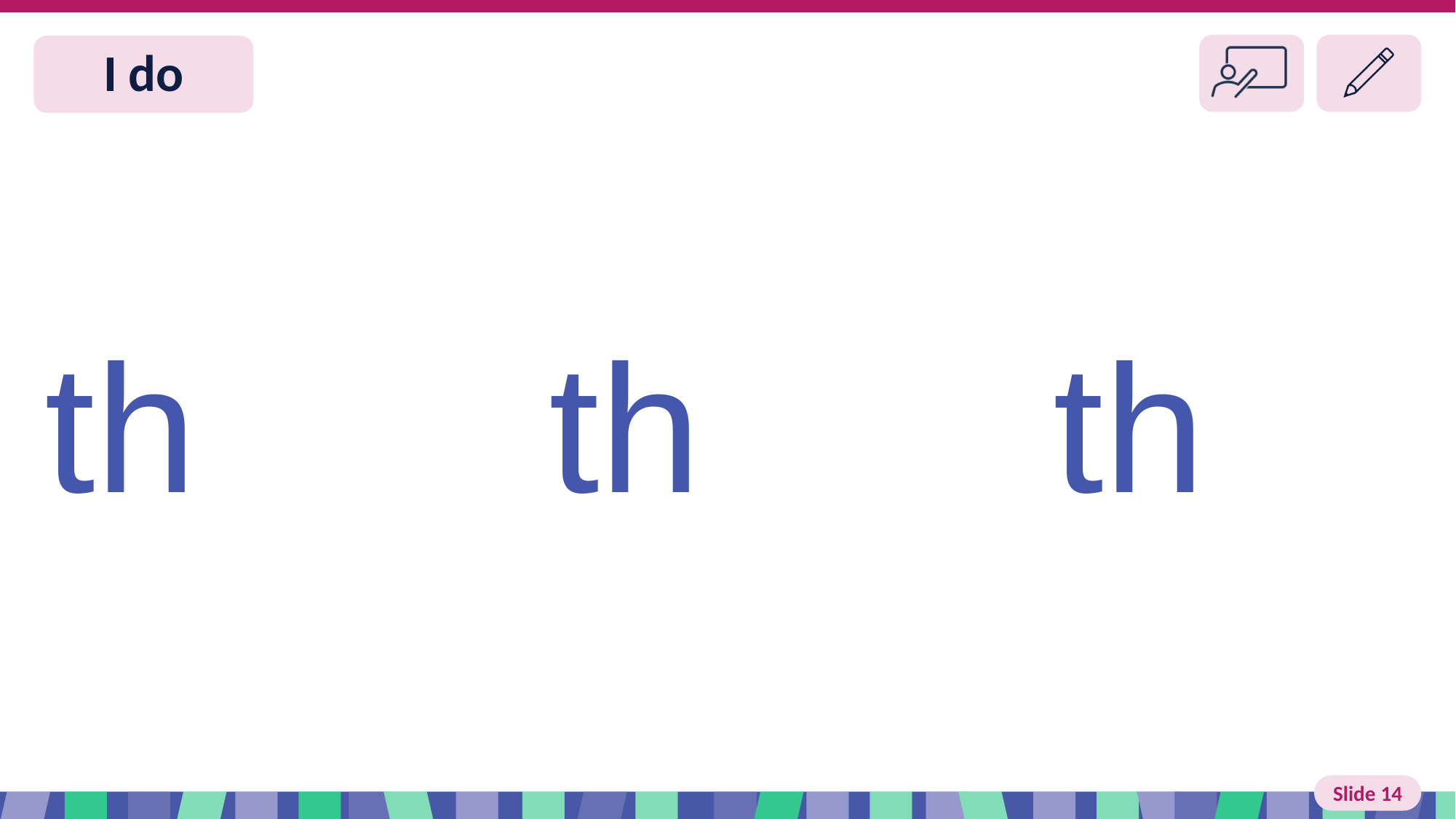

# Slide 14 I do
th       th       th